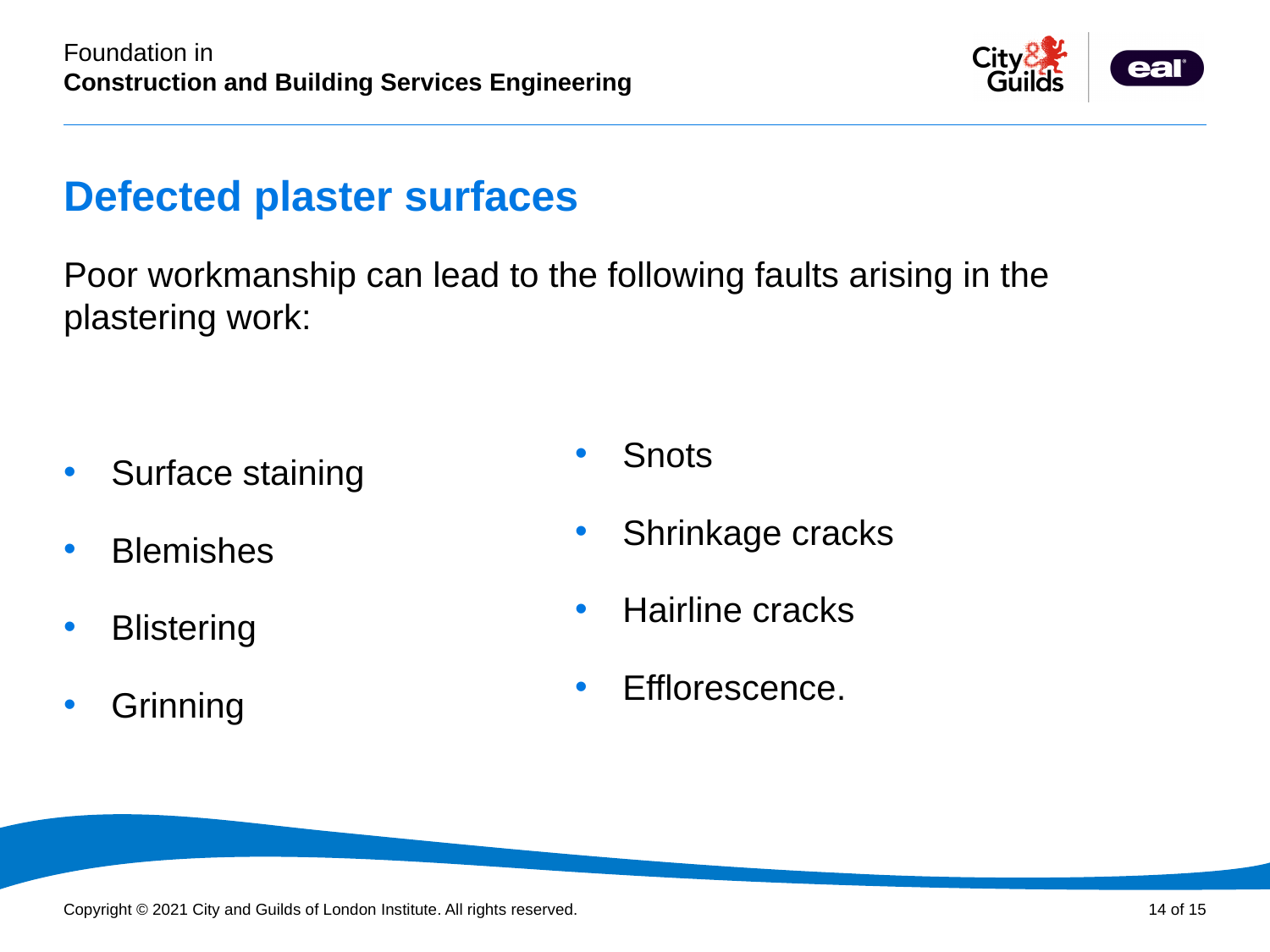

# Defected plaster surfaces
Poor workmanship can lead to the following faults arising in the plastering work:

Surface staining
Blemishes
Blistering
Grinning

Snots
Shrinkage cracks
Hairline cracks
Efflorescence.